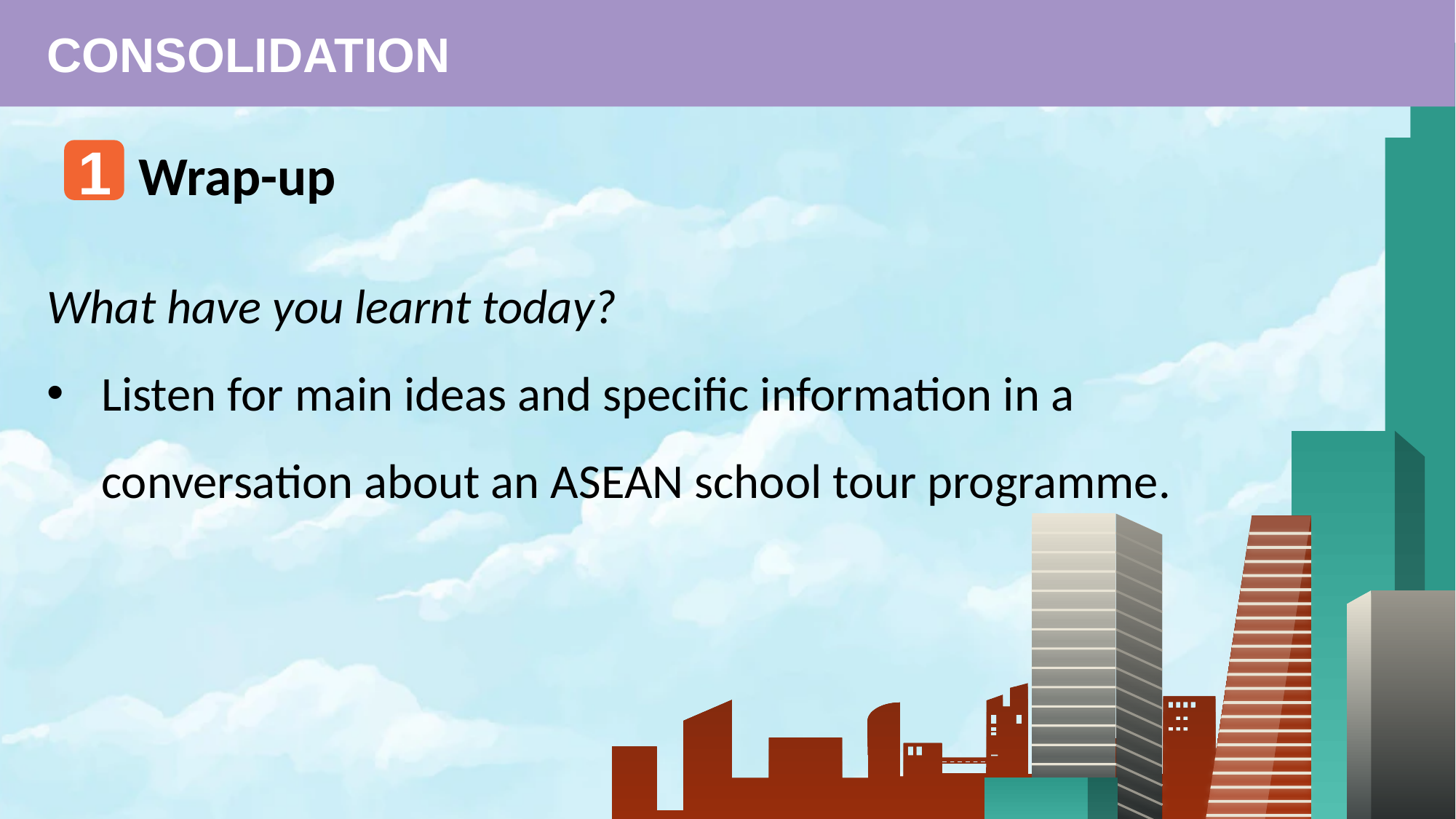

CONSOLIDATION
1
Wrap-up

What have you learnt today?
Listen for main ideas and specific information in a conversation about an ASEAN school tour programme.